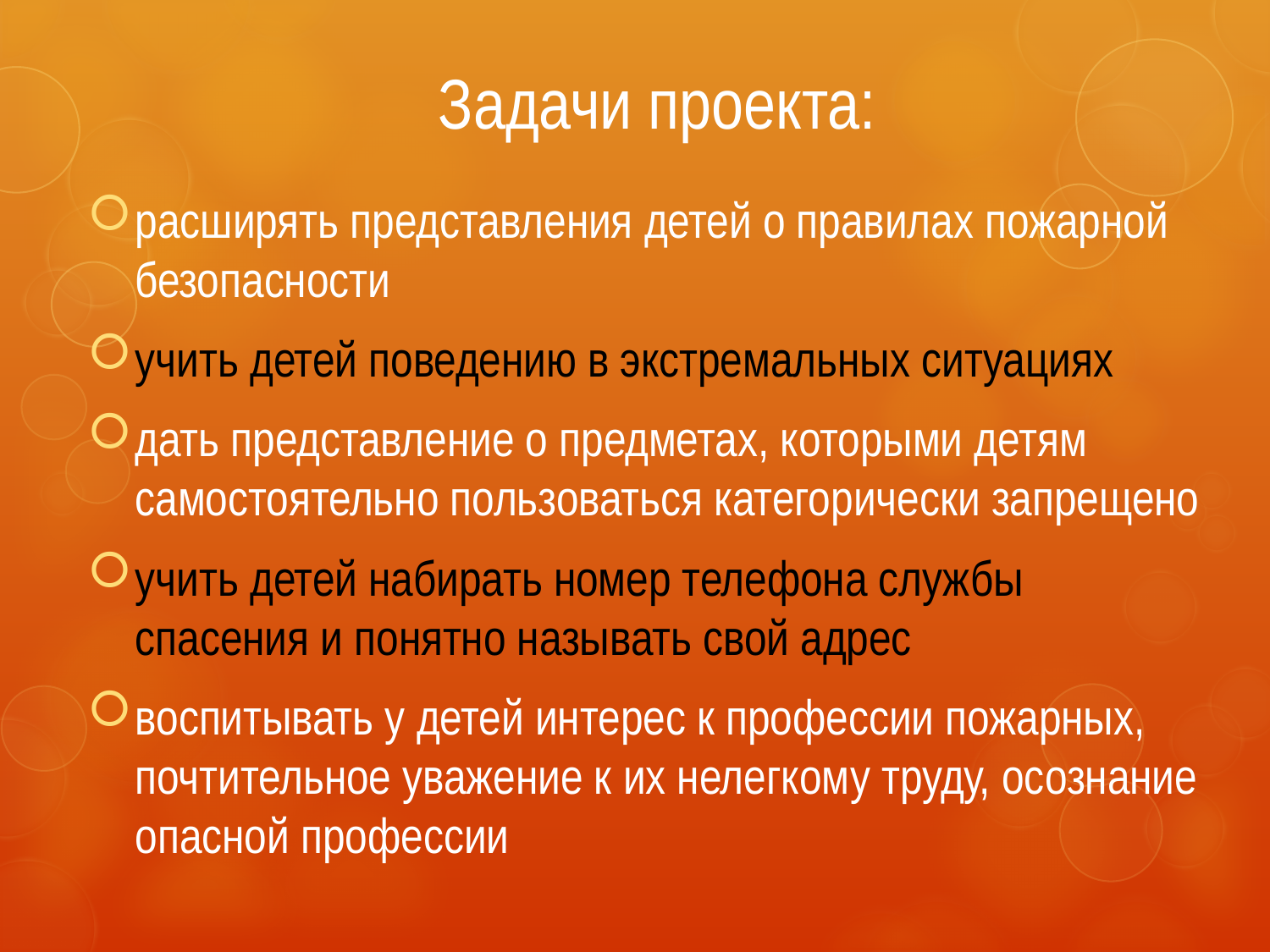

# Задачи проекта:
расширять представления детей о правилах пожарной безопасности
учить детей поведению в экстремальных ситуациях
дать представление о предметах, которыми детям самостоятельно пользоваться категорически запрещено
учить детей набирать номер телефона службы спасения и понятно называть свой адрес
воспитывать у детей интерес к профессии пожарных, почтительное уважение к их нелегкому труду, осознание опасной профессии